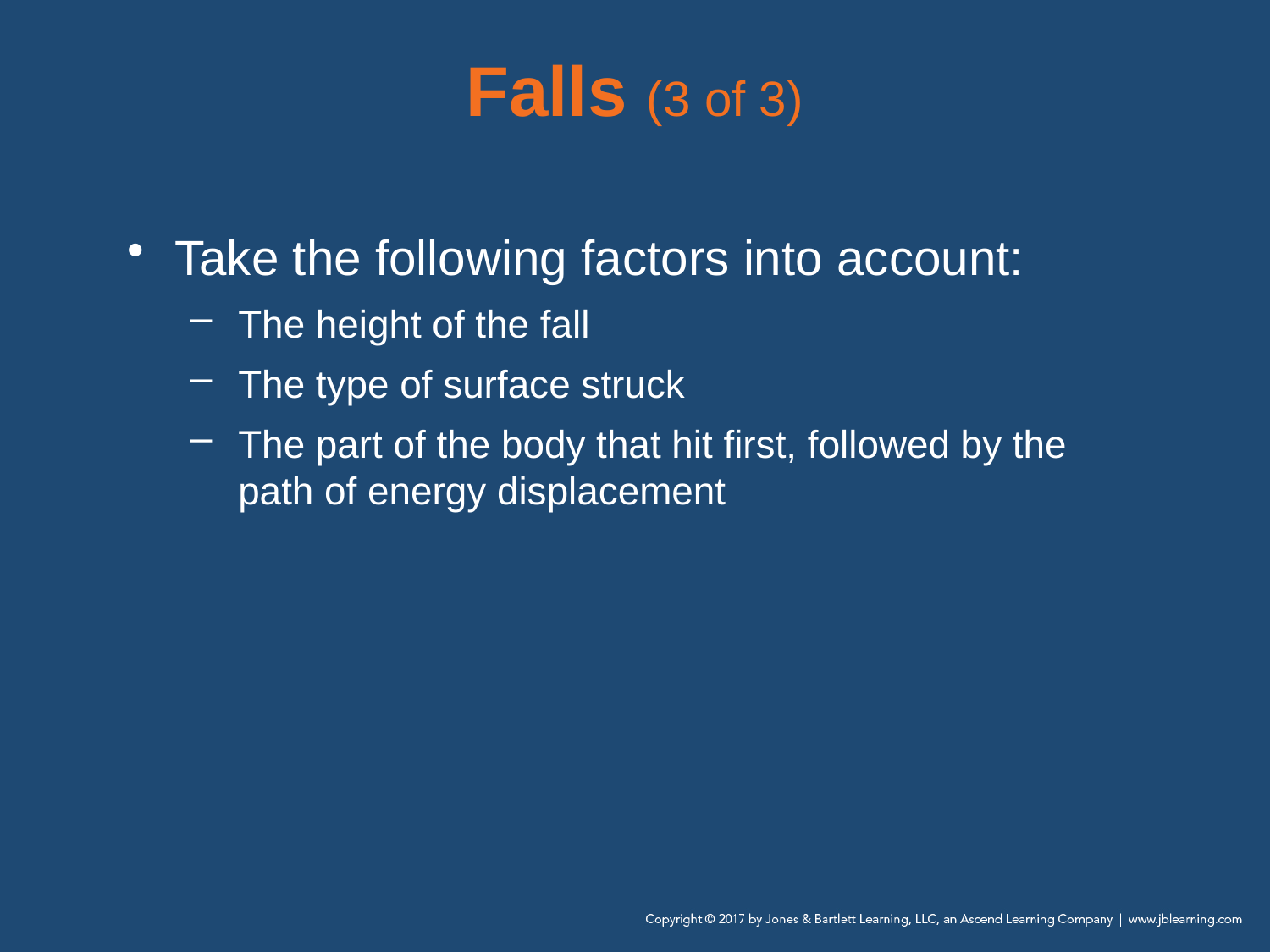

# Falls (3 of 3)
Take the following factors into account:
The height of the fall
The type of surface struck
The part of the body that hit first, followed by the path of energy displacement